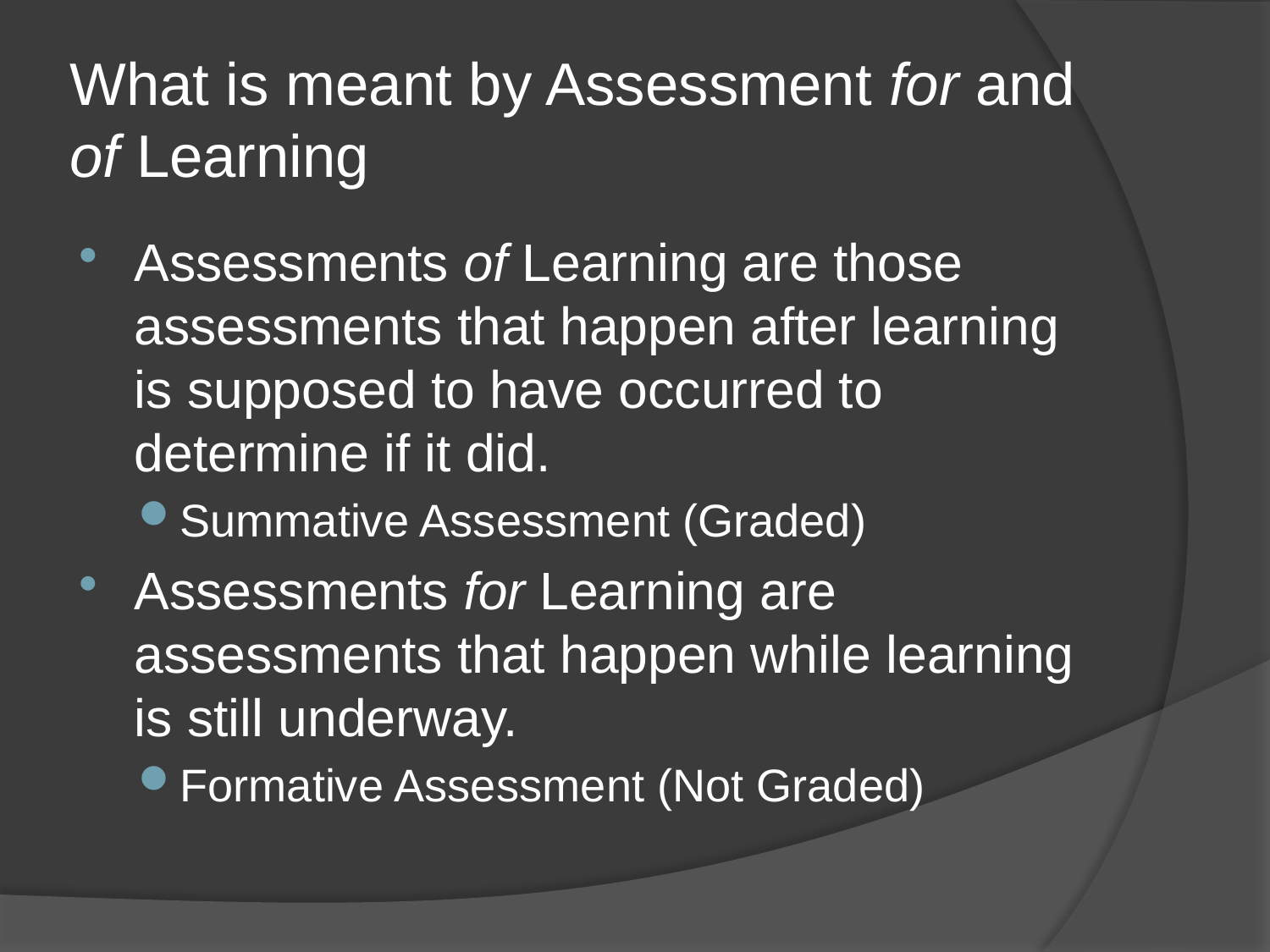

# What is meant by Assessment for and of Learning
Assessments of Learning are those assessments that happen after learning is supposed to have occurred to determine if it did.
Summative Assessment (Graded)
Assessments for Learning are assessments that happen while learning is still underway.
Formative Assessment (Not Graded)